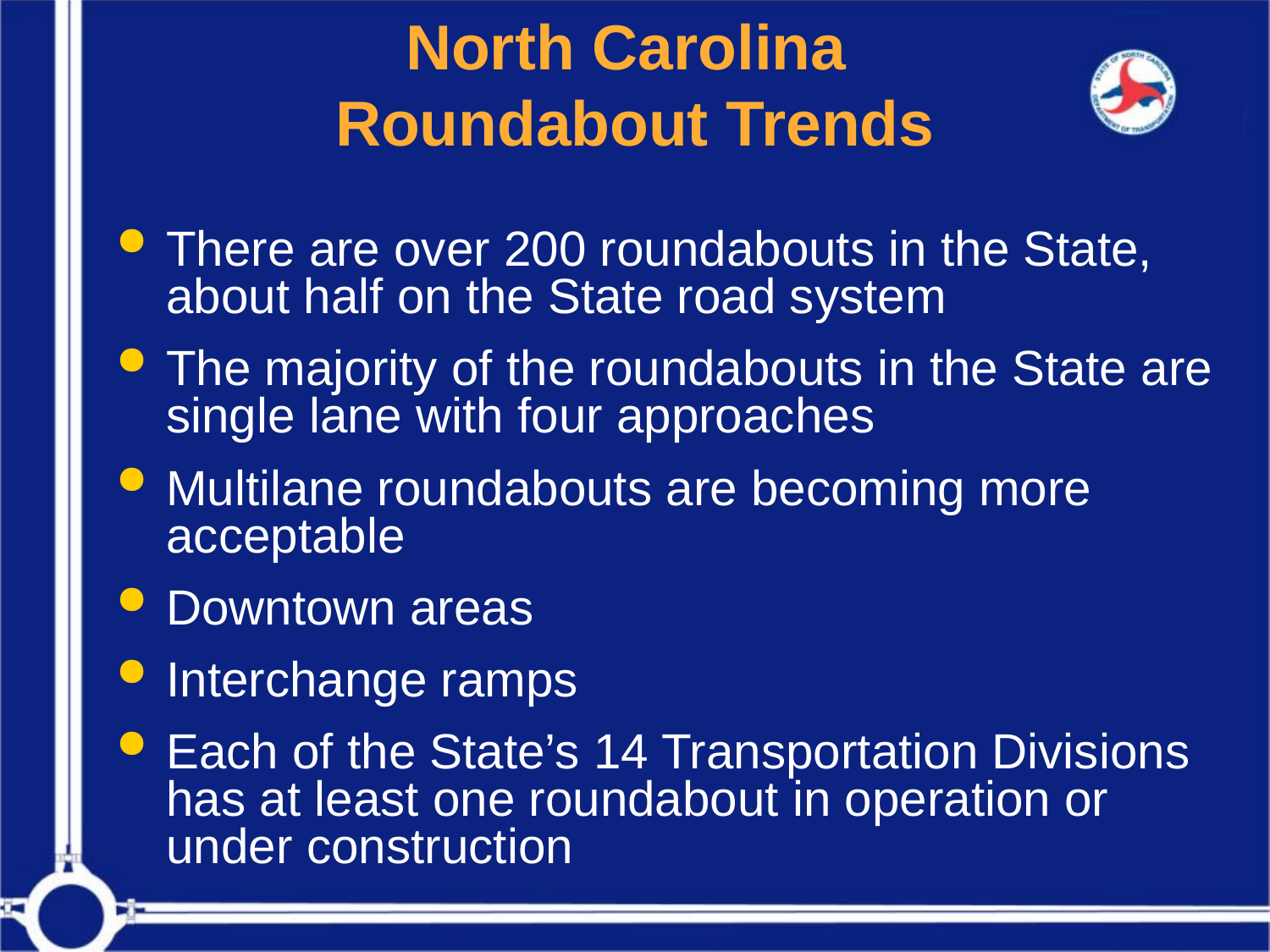

North Carolina
Roundabout Trends
There are over 200 roundabouts in the State, about half on the State road system
The majority of the roundabouts in the State are single lane with four approaches
Multilane roundabouts are becoming more acceptable
Downtown areas
Interchange ramps
Each of the State’s 14 Transportation Divisions has at least one roundabout in operation or under construction